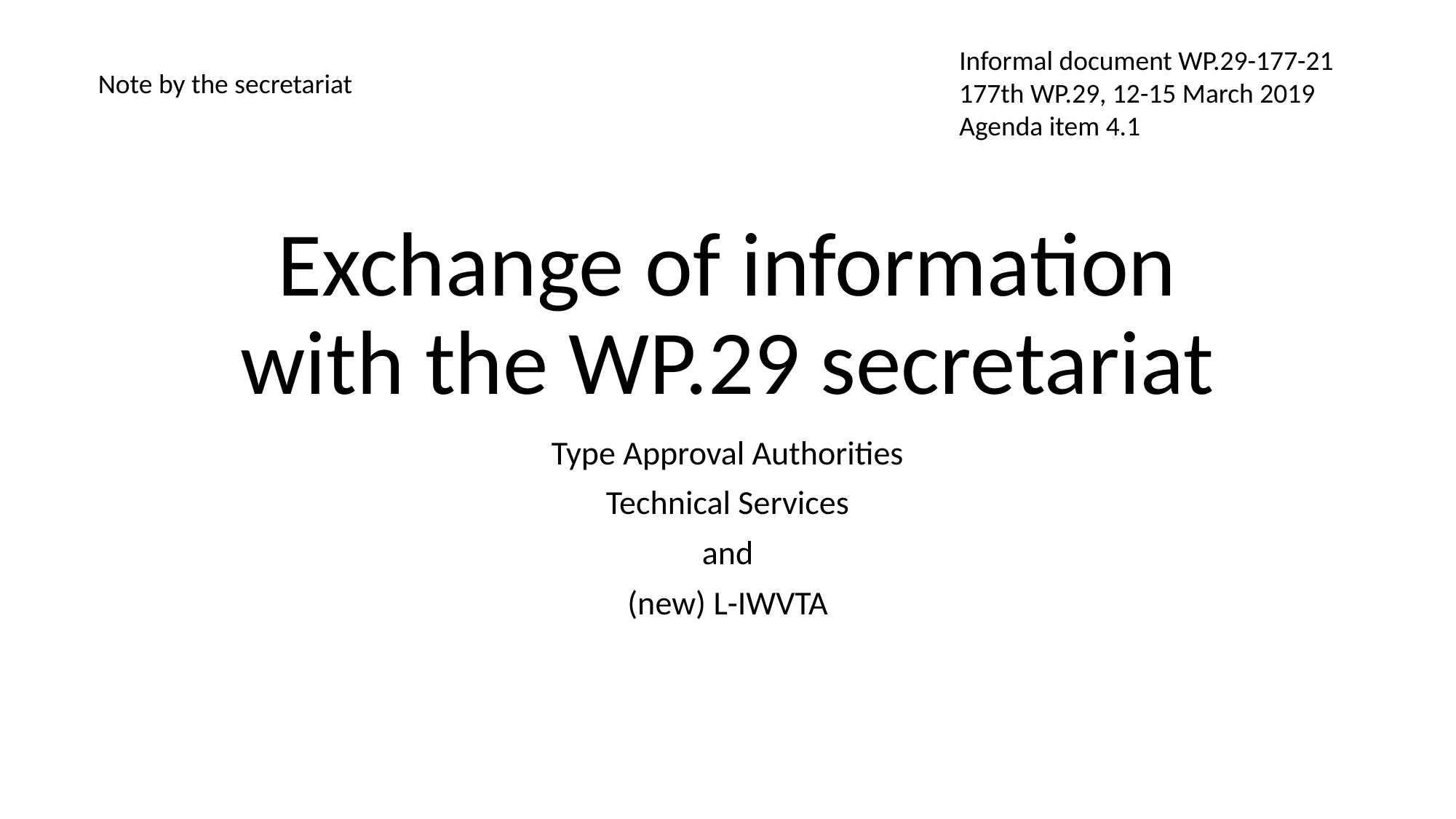

Informal document WP.29-177-21
177th WP.29, 12-15 March 2019
Agenda item 4.1
Note by the secretariat
# Exchange of information with the WP.29 secretariat
Type Approval Authorities
Technical Services
and
(new) L-IWVTA